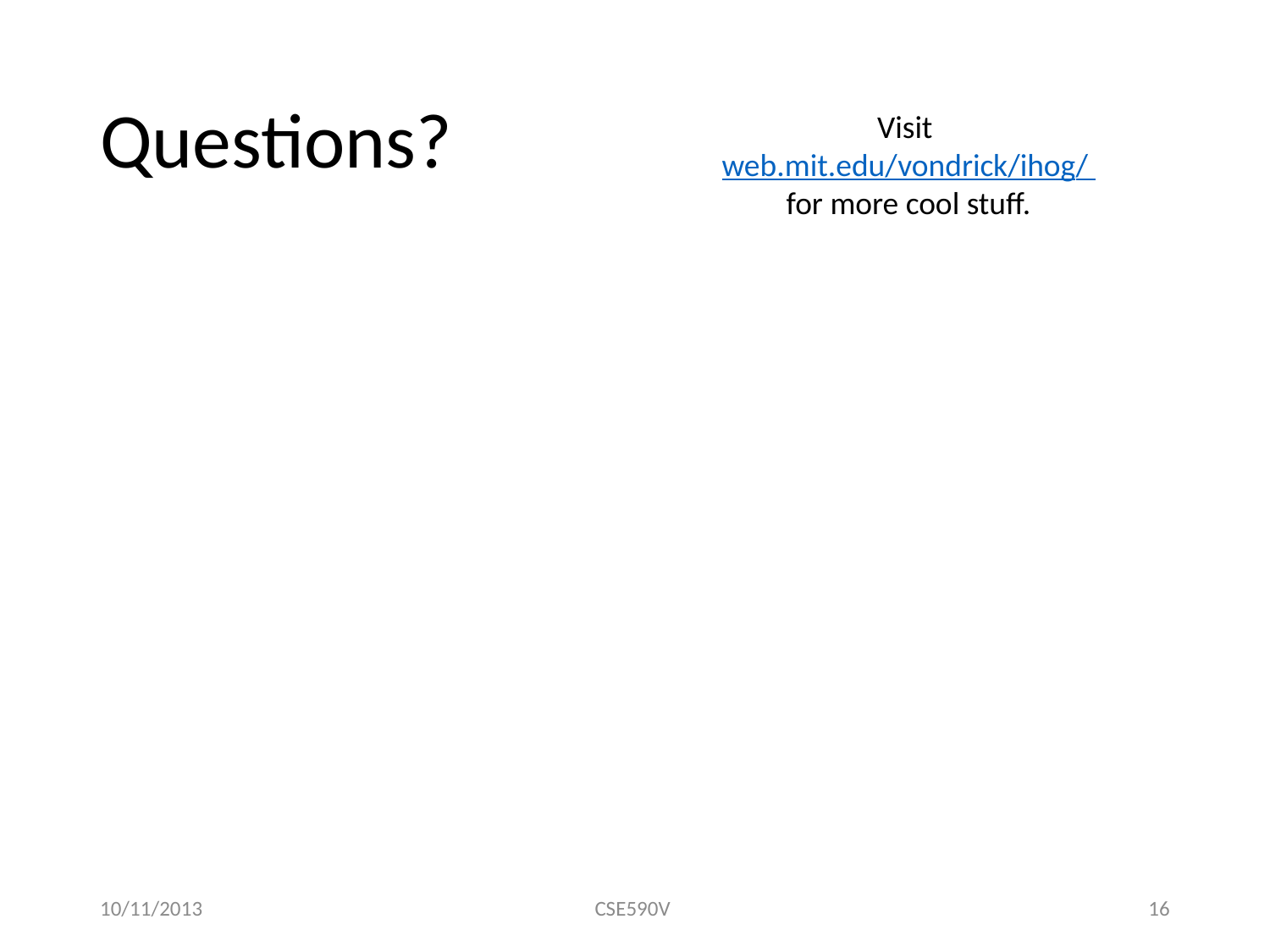

# Questions?
Visit
web.mit.edu/vondrick/ihog/
for more cool stuff.

10/11/2013
CSE590V
16